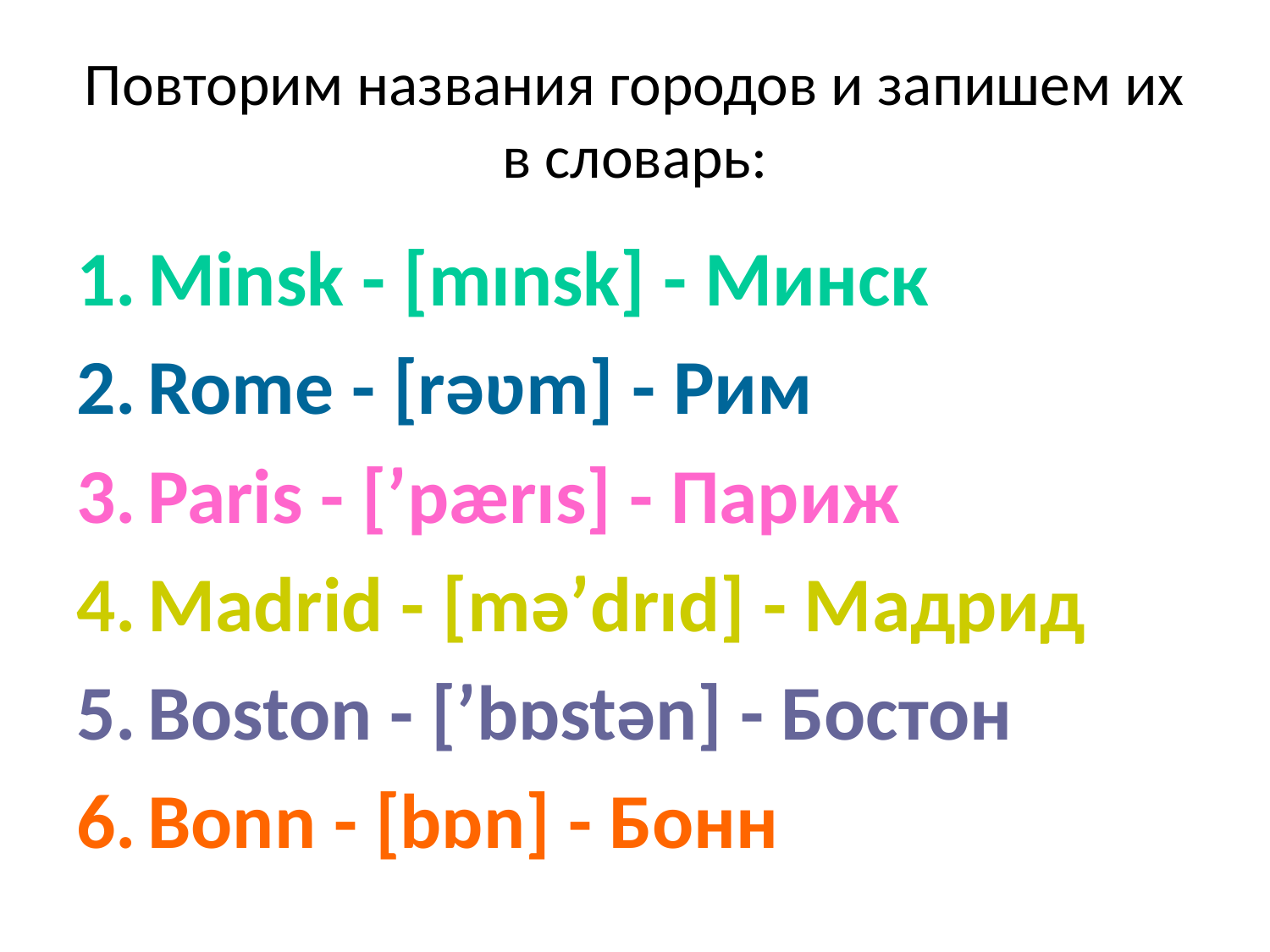

# Повторим названия городов и запишем их в словарь:
Minsk - [mınsk] - Минск
Rome - [rəʋm] - Рим
Paris - [ʹpærıs] - Париж
Madrid - [məʹdrıd] - Мадрид
Boston - [ʹbɒstən] - Бостон
Bonn - [bɒn] - Бонн